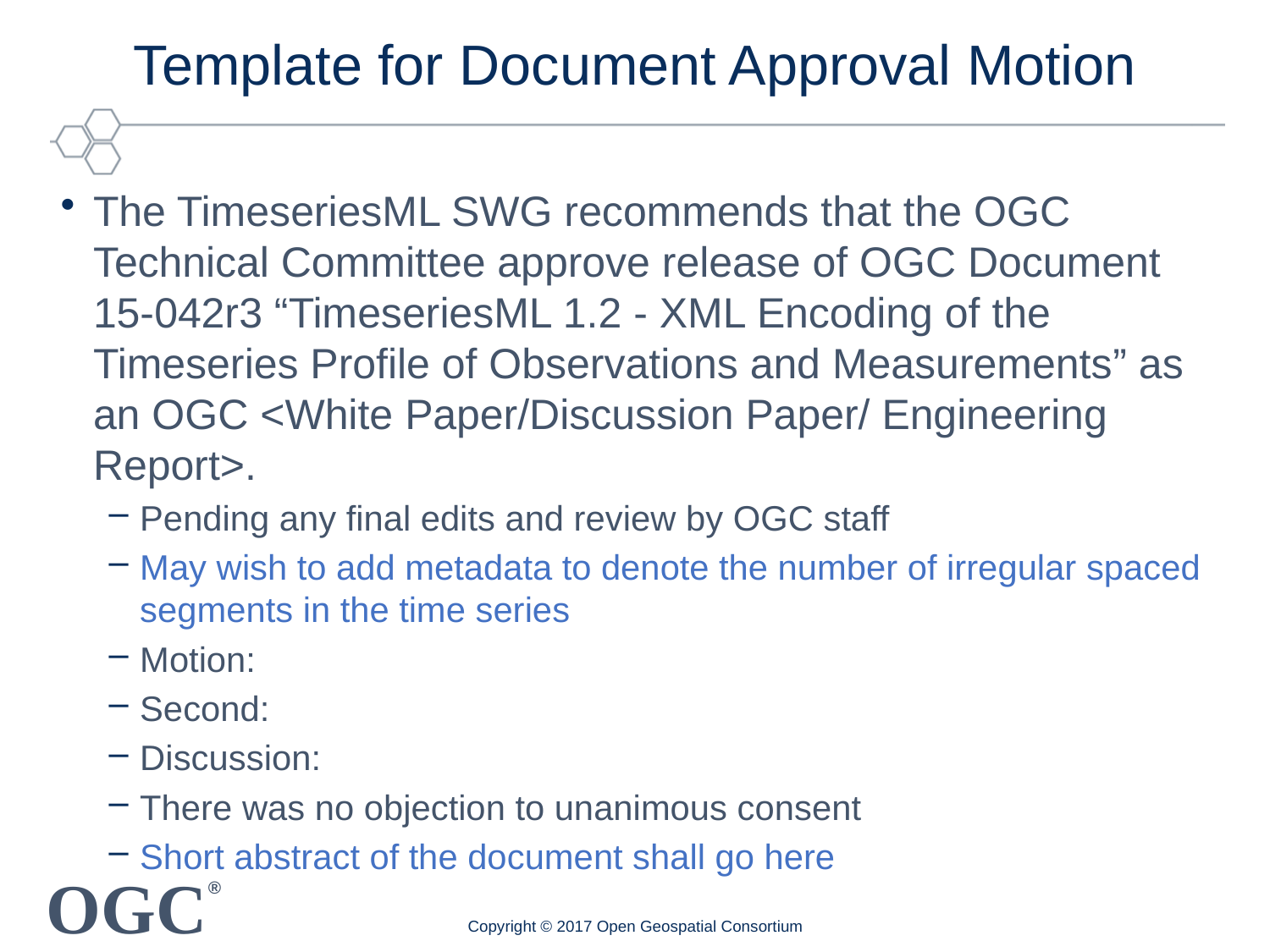

Template for Document Approval Motion
The TimeseriesML SWG recommends that the OGC Technical Committee approve release of OGC Document 15-042r3 “TimeseriesML 1.2 - XML Encoding of the Timeseries Profile of Observations and Measurements” as an OGC <White Paper/Discussion Paper/ Engineering Report>.
Pending any final edits and review by OGC staff
May wish to add metadata to denote the number of irregular spaced segments in the time series
Motion:
Second:
Discussion:
There was no objection to unanimous consent
Short abstract of the document shall go here

Copyright © 2017 Open Geospatial Consortium